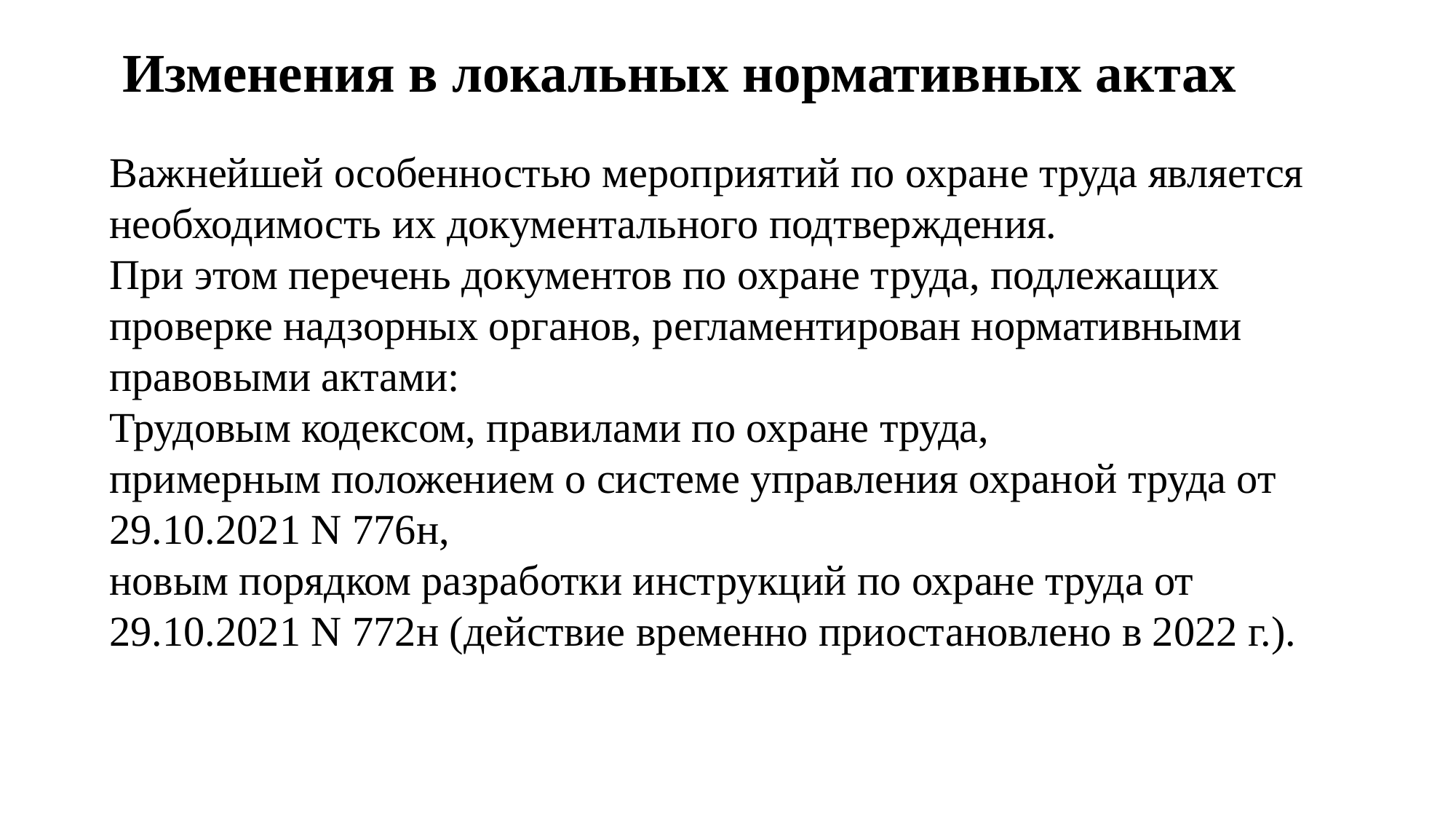

# Изменения в локальных нормативных актах
Важнейшей особенностью мероприятий по охране труда является необходимость их документального подтверждения.
При этом перечень документов по охране труда, подлежащих проверке надзорных органов, регламентирован нормативными правовыми актами:
Трудовым кодексом, правилами по охране труда,
примерным положением о системе управления охраной труда от 29.10.2021 N 776н,
новым порядком разработки инструкций по охране труда от 29.10.2021 N 772н (действие временно приостановлено в 2022 г.).